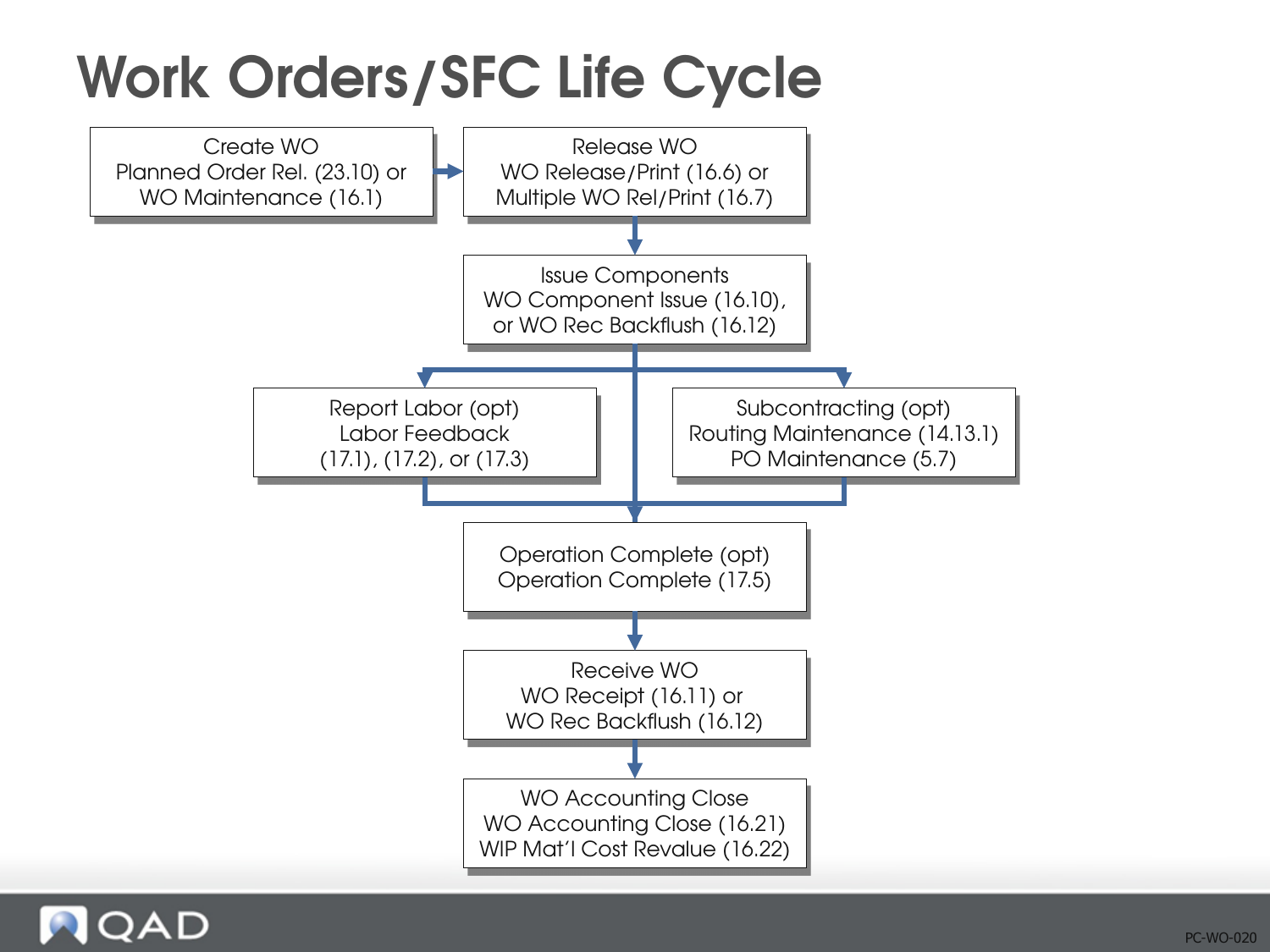

# Work Orders/SFC Life Cycle
Create WO
Planned Order Rel. (23.10) or
WO Maintenance (16.1)
Release WO
WO Release/Print (16.6) or
Multiple WO Rel/Print (16.7)
Issue Components
WO Component Issue (16.10), or WO Rec Backflush (16.12)
Report Labor (opt)
Labor Feedback
(17.1), (17.2), or (17.3)
Subcontracting (opt)
Routing Maintenance (14.13.1) PO Maintenance (5.7)
Operation Complete (opt)
Operation Complete (17.5)
Receive WO
WO Receipt (16.11) or
WO Rec Backflush (16.12)
WO Accounting Close
WO Accounting Close (16.21)
WIP Mat’l Cost Revalue (16.22)
PC-WO-020